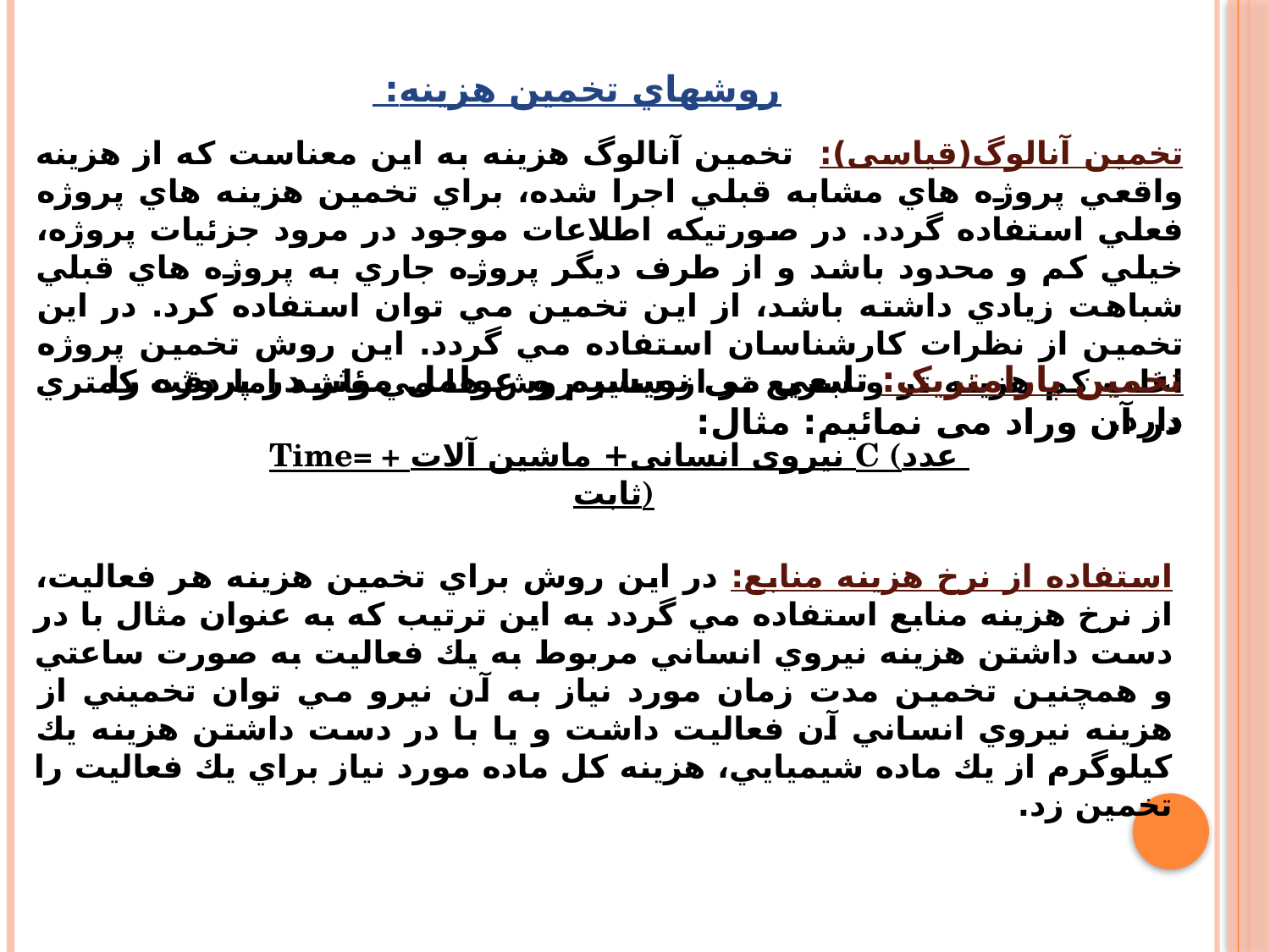

# روشهاي تخمين هزينه:
تخمين آنالوگ(قیاسی):  تخمين آنالوگ هزينه به اين معناست كه از هزينه واقعي پروژه هاي مشابه قبلي اجرا شده، براي تخمين هزينه هاي پروژه فعلي استفاده گردد. در صورتيكه اطلاعات موجود در مرود جزئيات پروژه، خيلي كم و محدود باشد و از طرف ديگر پروژه جاري به پروژه هاي قبلي شباهت زيادي داشته باشد، از اين تخمين مي توان استفاده كرد. در اين تخمين از نظرات كارشناسان استفاده مي گردد. اين روش تخمين پروژه اغلب كم هزينه تر و سريع تر از ساير روش ها مي باشد اما دقت كمتري دارد.

تخمین پارامتریک: تابعی می نویسیم و عوامل مؤثر در پروژه را در آن وراد می نمائیم: مثال:

Time= + نیروی انسانی+ ماشین آلات C (عدد ثابت)

استفاده از نرخ هزينه منابع: در اين روش براي تخمين هزينه هر فعاليت، از نرخ هزينه منابع استفاده مي گردد به اين ترتيب كه به عنوان مثال با در دست داشتن هزينه نيروي انساني مربوط به يك فعاليت به صورت ساعتي و همچنين تخمين مدت زمان مورد نياز به آن نيرو مي توان تخميني از هزينه نيروي انساني آن فعاليت داشت و يا با در دست داشتن هزينه يك كيلوگرم از يك ماده شيميايي، هزينه كل ماده مورد نياز براي يك فعاليت را تخمين زد.